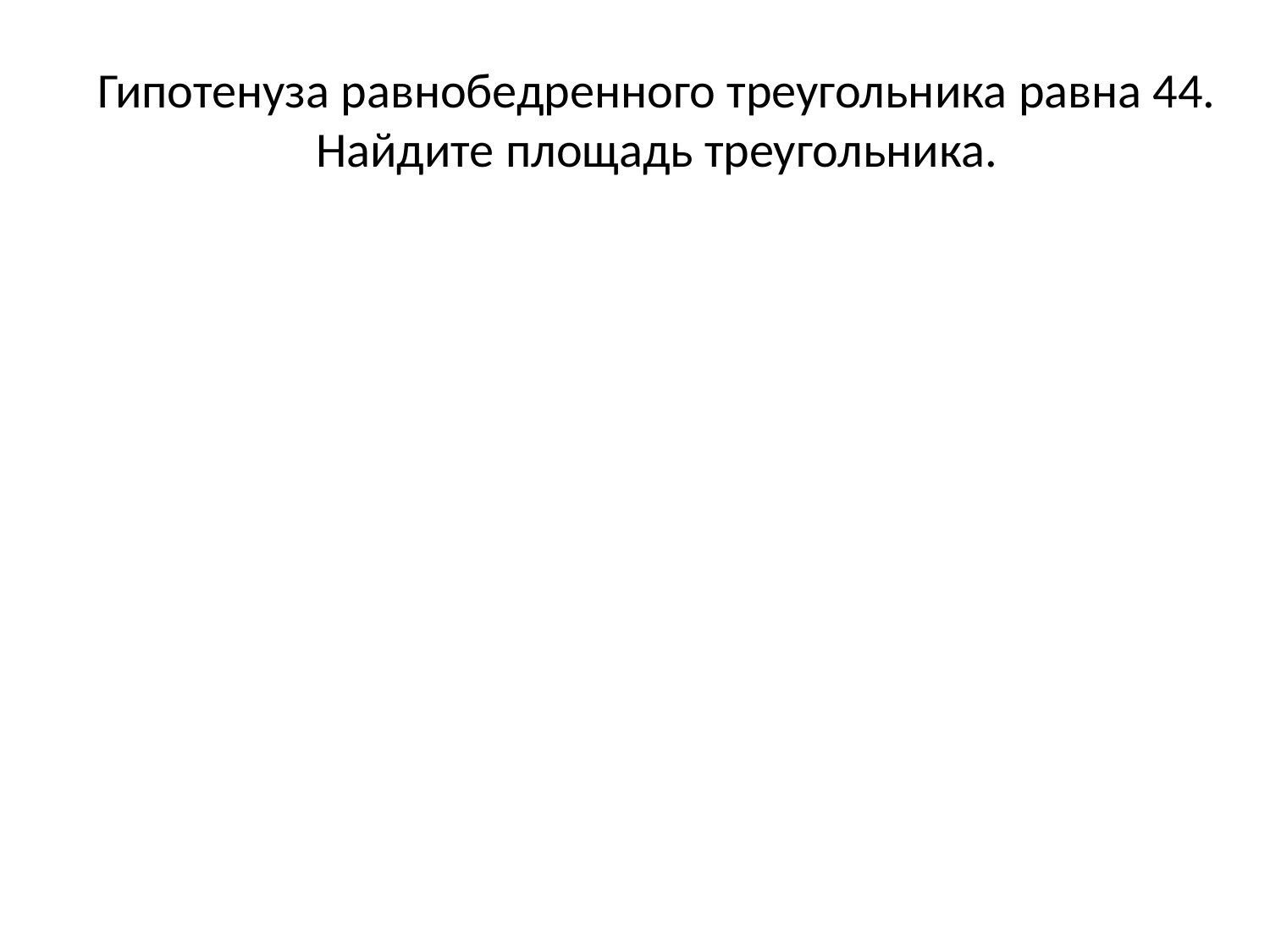

# Гипотенуза равнобедренного треугольника равна 44. Найдите площадь треугольника.